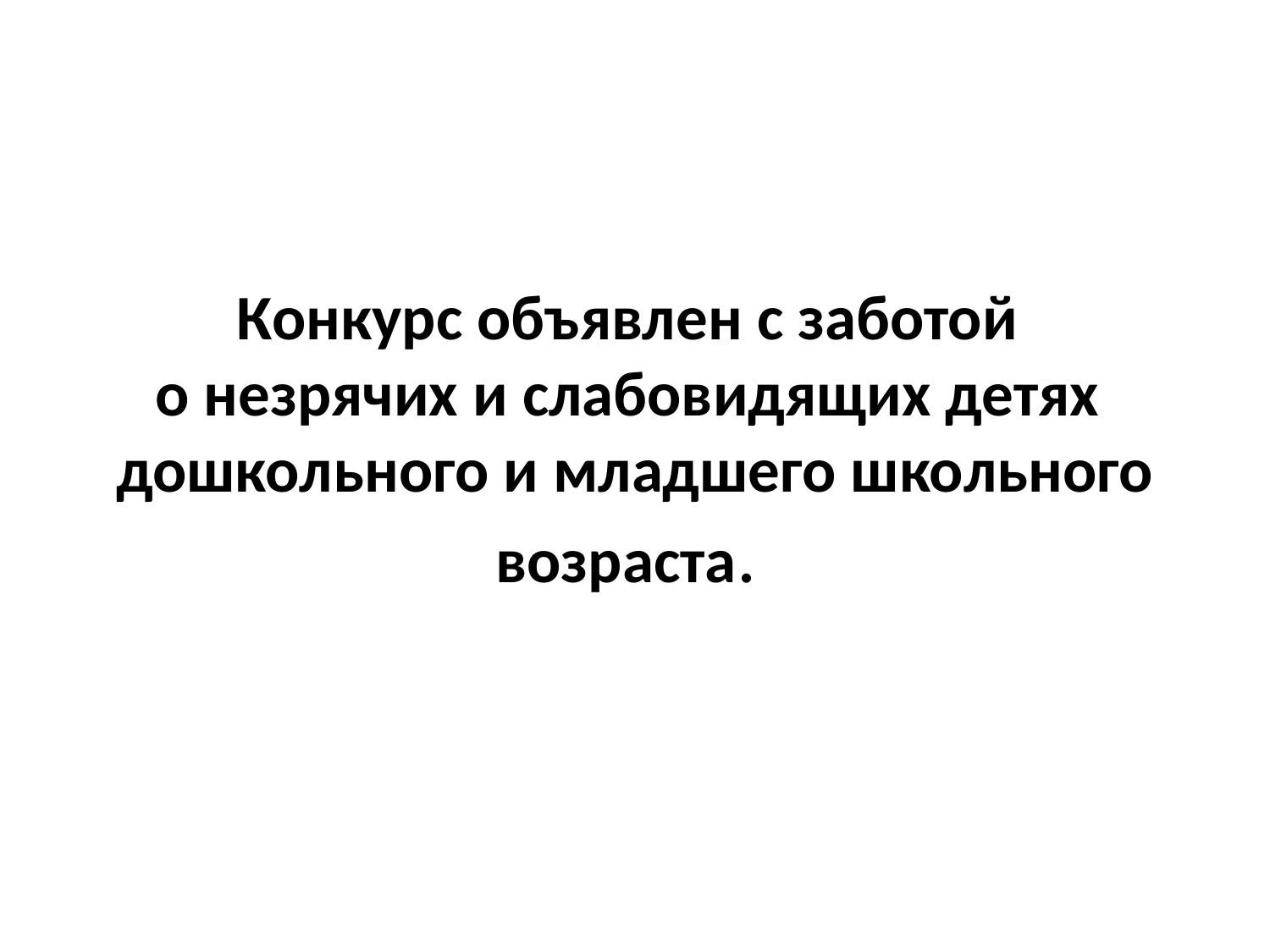

# Конкурс объявлен с заботой о незрячих и слабовидящих детях дошкольного и младшего школьного возраста.